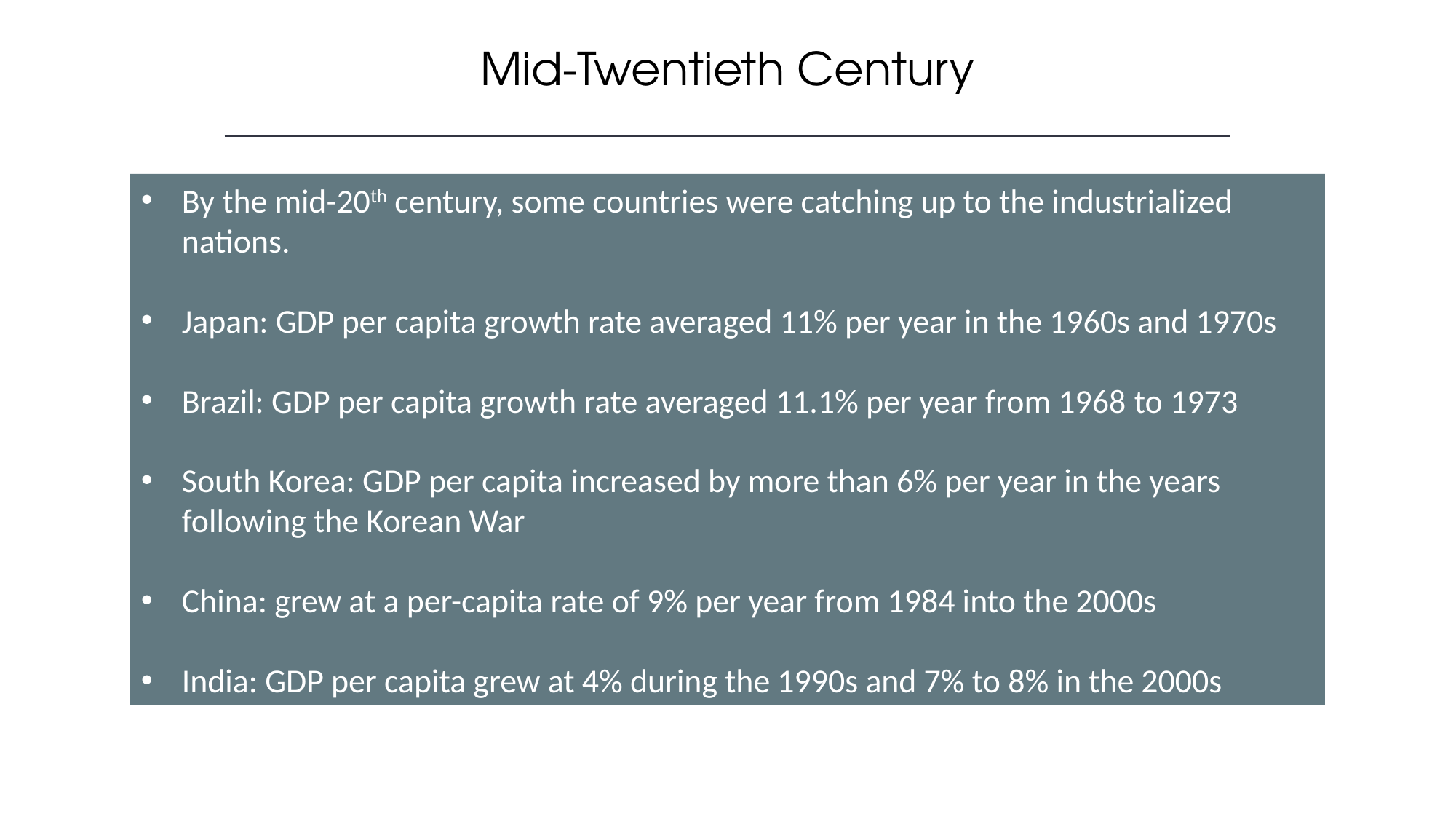

Mid-Twentieth Century
By the mid-20th century, some countries were catching up to the industrialized nations.

Japan: GDP per capita growth rate averaged 11% per year in the 1960s and 1970s

Brazil: GDP per capita growth rate averaged 11.1% per year from 1968 to 1973

South Korea: GDP per capita increased by more than 6% per year in the years following the Korean War

China: grew at a per-capita rate of 9% per year from 1984 into the 2000s

India: GDP per capita grew at 4% during the 1990s and 7% to 8% in the 2000s